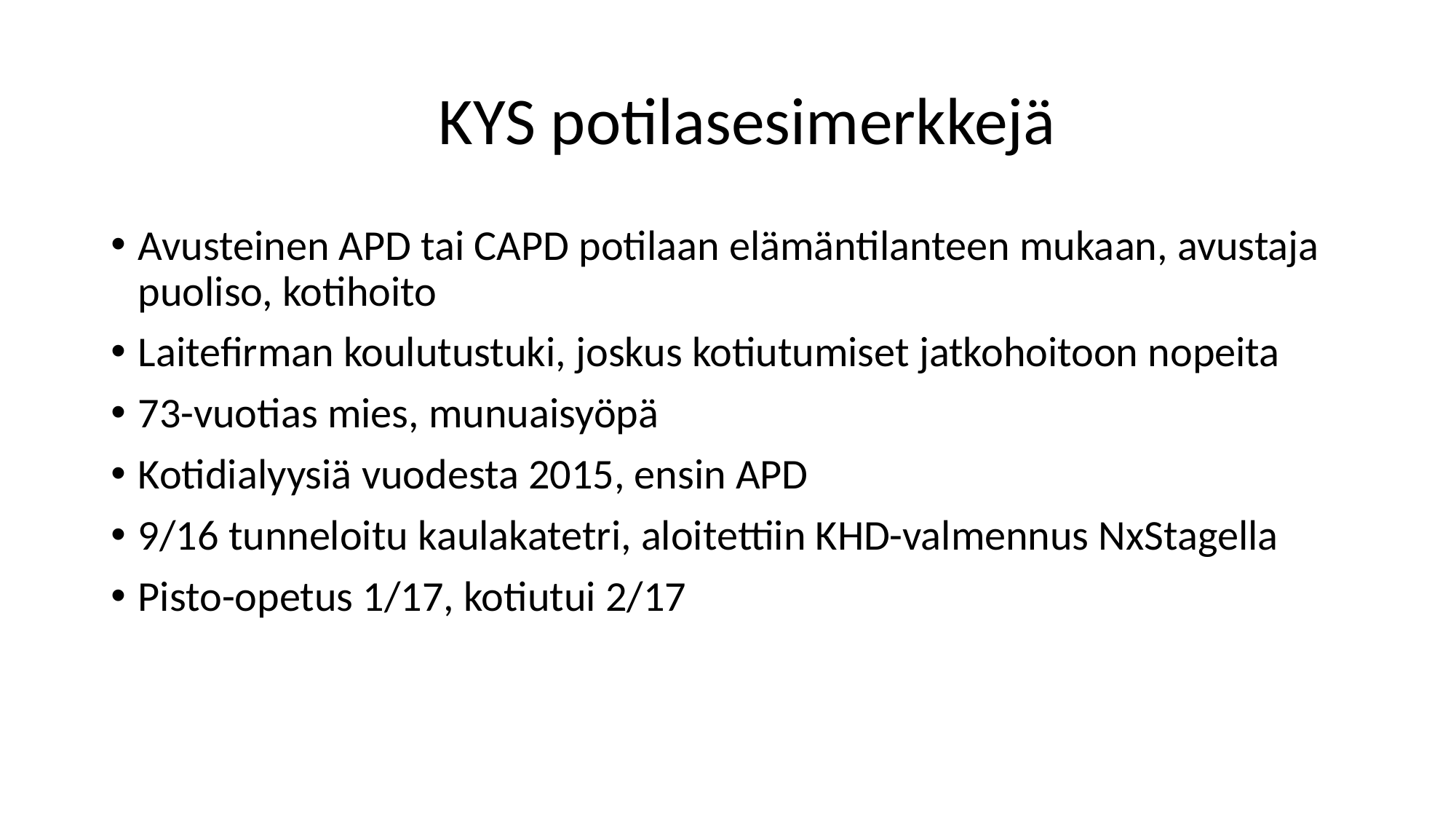

# KYS potilasesimerkkejä
Avusteinen APD tai CAPD potilaan elämäntilanteen mukaan, avustaja puoliso, kotihoito
Laitefirman koulutustuki, joskus kotiutumiset jatkohoitoon nopeita
73-vuotias mies, munuaisyöpä
Kotidialyysiä vuodesta 2015, ensin APD
9/16 tunneloitu kaulakatetri, aloitettiin KHD-valmennus NxStagella
Pisto-opetus 1/17, kotiutui 2/17